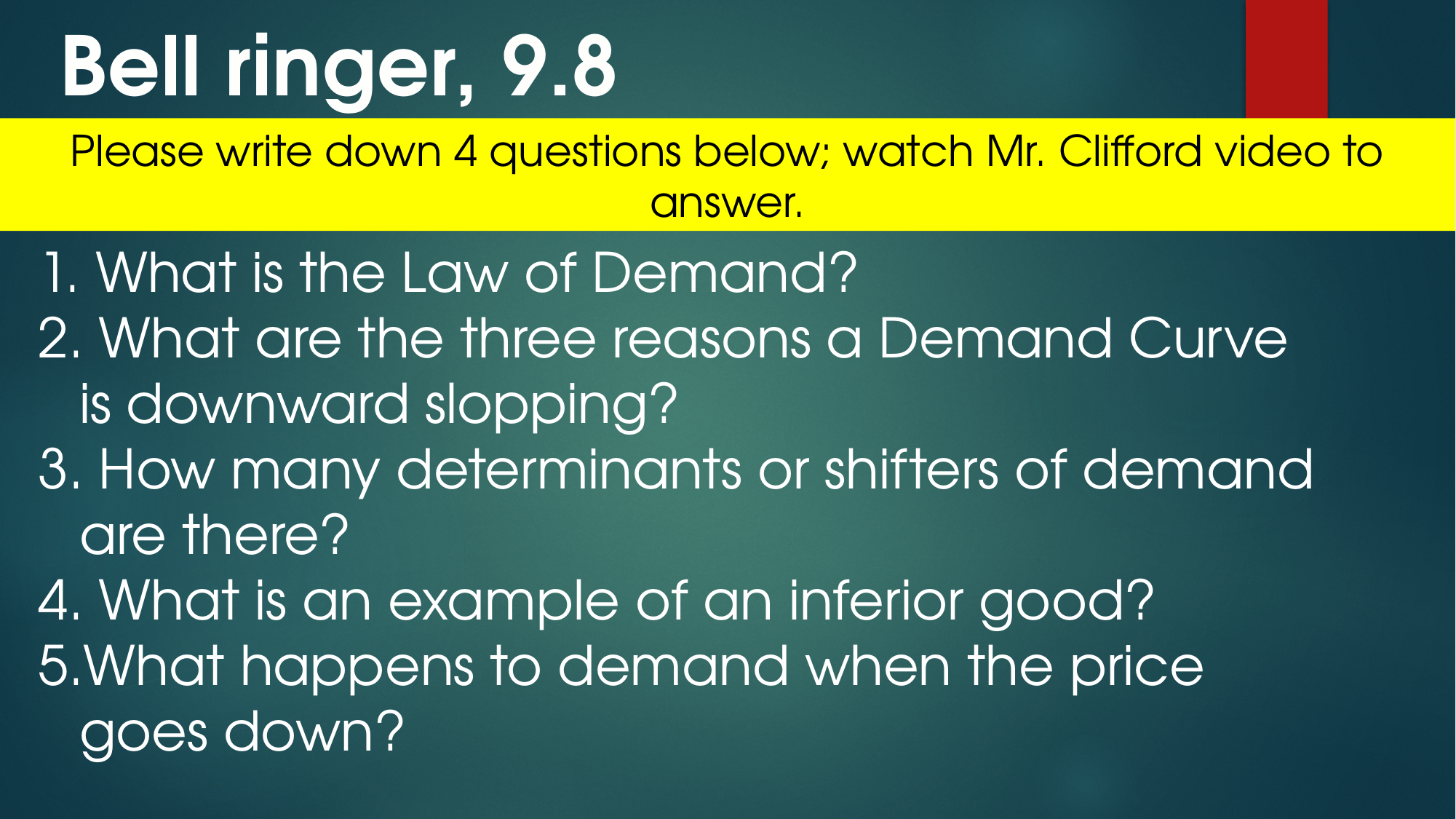

Bell ringer, 9.8
Please write down 4 questions below; watch Mr. Clifford video to answer.
 What is the Law of Demand?
 What are the three reasons a Demand Curve is downward slopping?
 How many determinants or shifters of demand are there?
 What is an example of an inferior good?
What happens to demand when the price goes down?